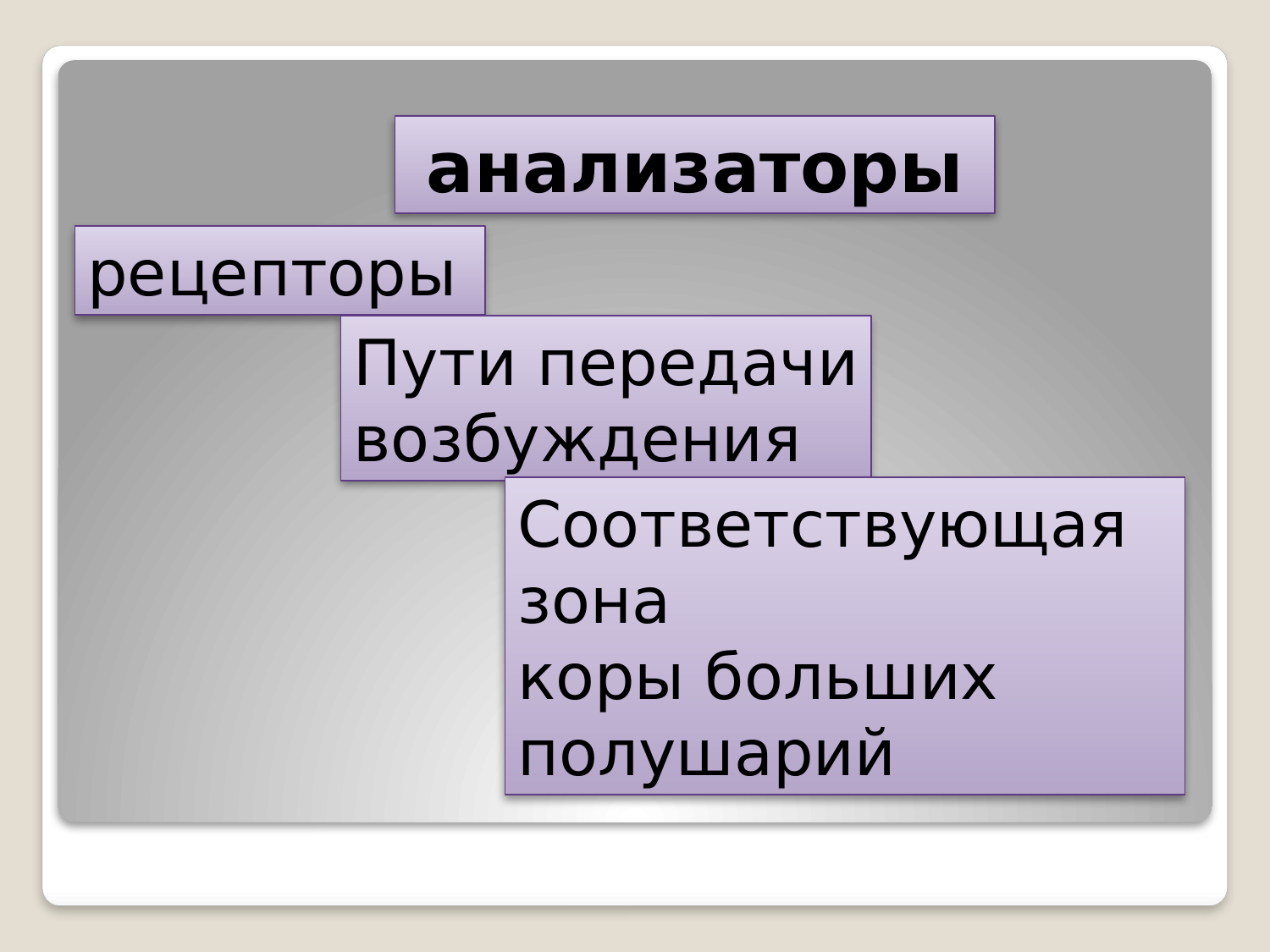

анализаторы
рецепторы
Пути передачи
возбуждения
Соответствующая
зона
коры больших полушарий